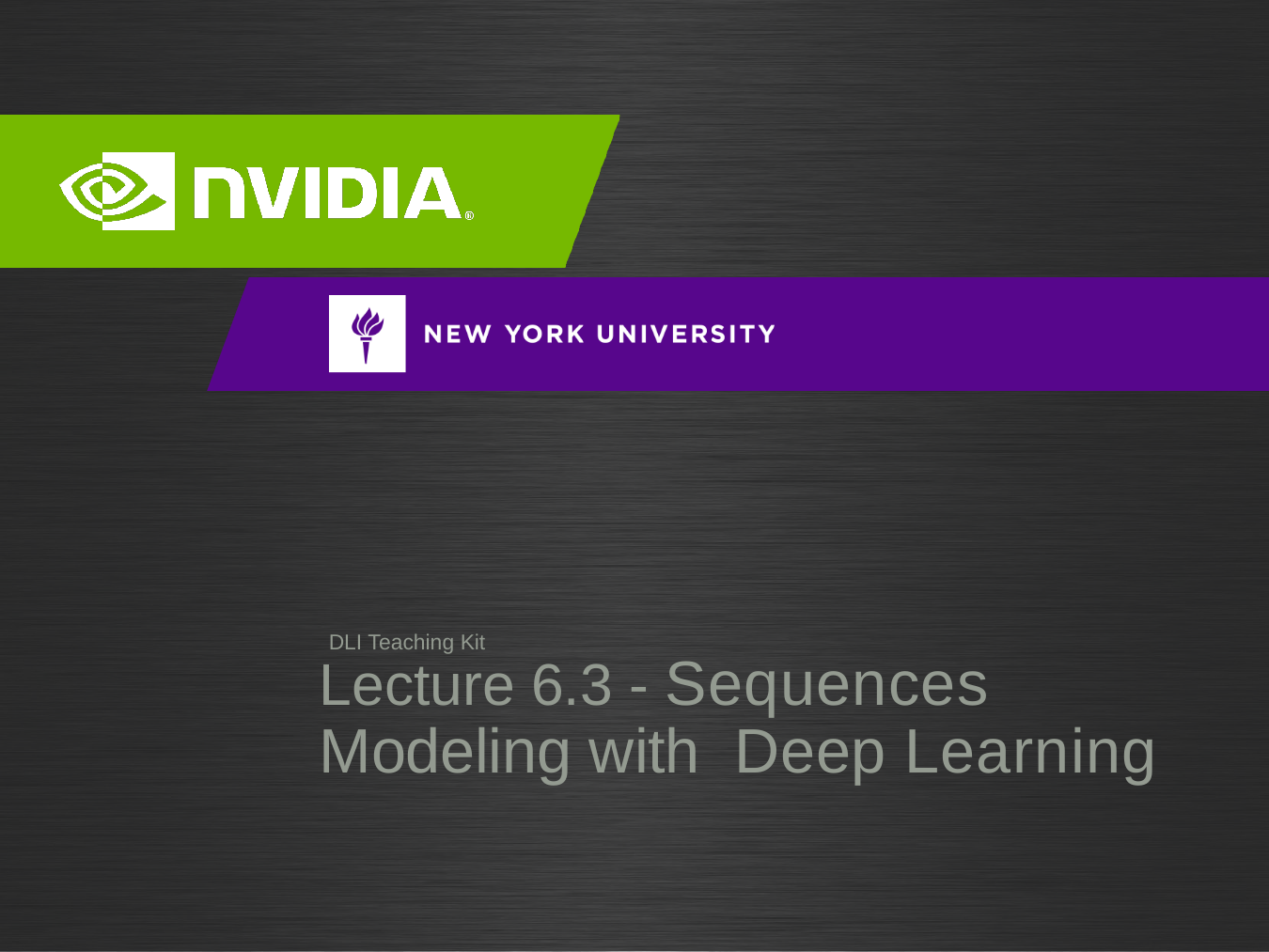

# Lecture 6.3 - Sequences Modeling with  Deep Learning